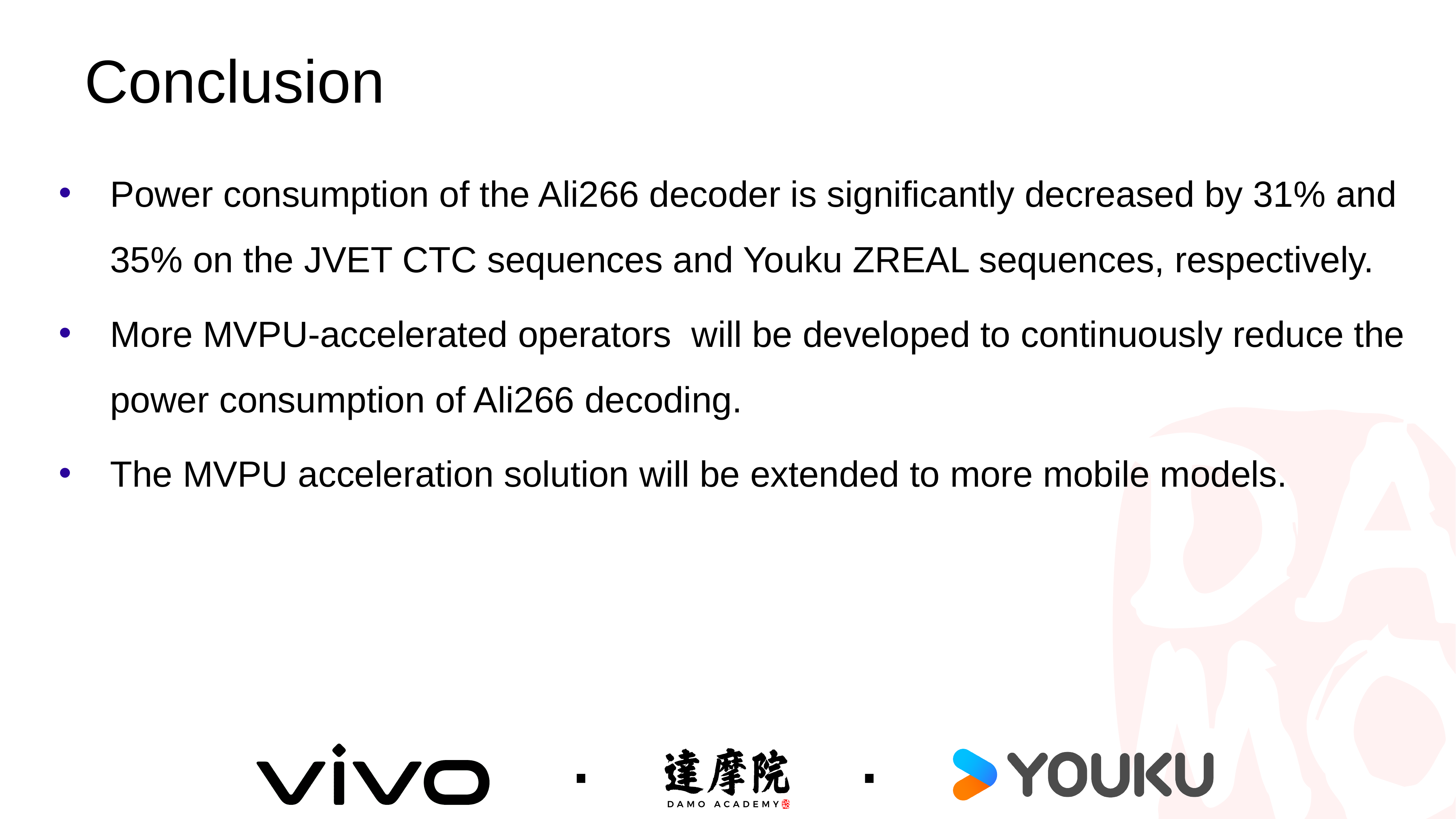

Conclusion
Power consumption of the Ali266 decoder is significantly decreased by 31% and 35% on the JVET CTC sequences and Youku ZREAL sequences, respectively.
More MVPU-accelerated operators  will be developed to continuously reduce the power consumption of Ali266 decoding.
The MVPU acceleration solution will be extended to more mobile models.